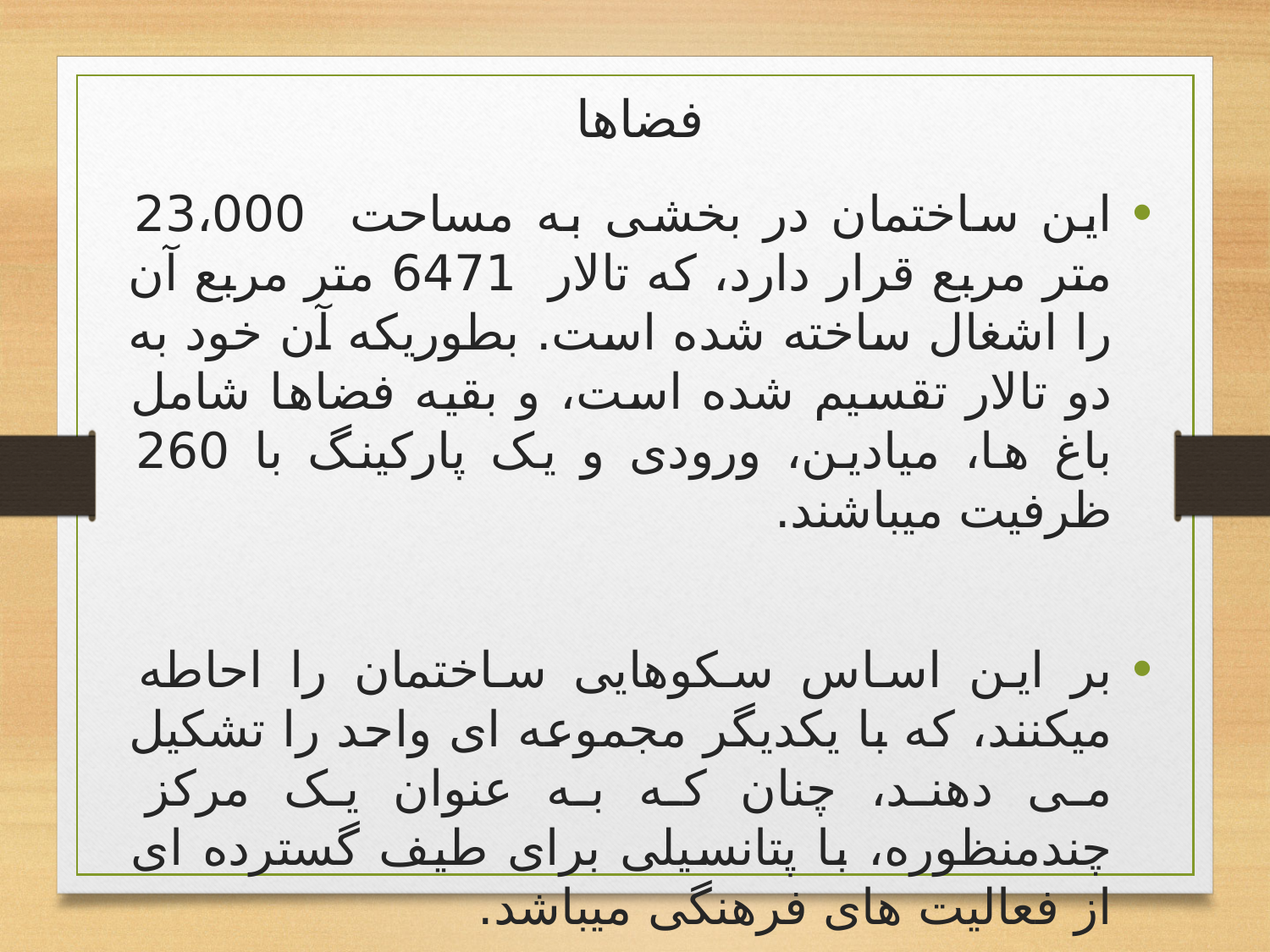

# فضاها
این ساختمان در بخشی به مساحت  23،000 متر مربع قرار دارد، که تالار  6471 متر مربع آن را اشغال ساخته شده است. بطوریکه آن خود به دو تالار تقسیم شده است، و بقیه فضاها شامل باغ ها، میادین، ورودی و یک پارکینگ با 260 ظرفیت میباشند.

بر این اساس سکوهایی ساختمان را احاطه میکنند، که با یکدیگر مجموعه ای واحد را تشکیل می دهند، چنان که به عنوان یک مرکز چندمنظوره، با پتانسیلی برای طیف گسترده ای از فعالیت های فرهنگی میباشد.